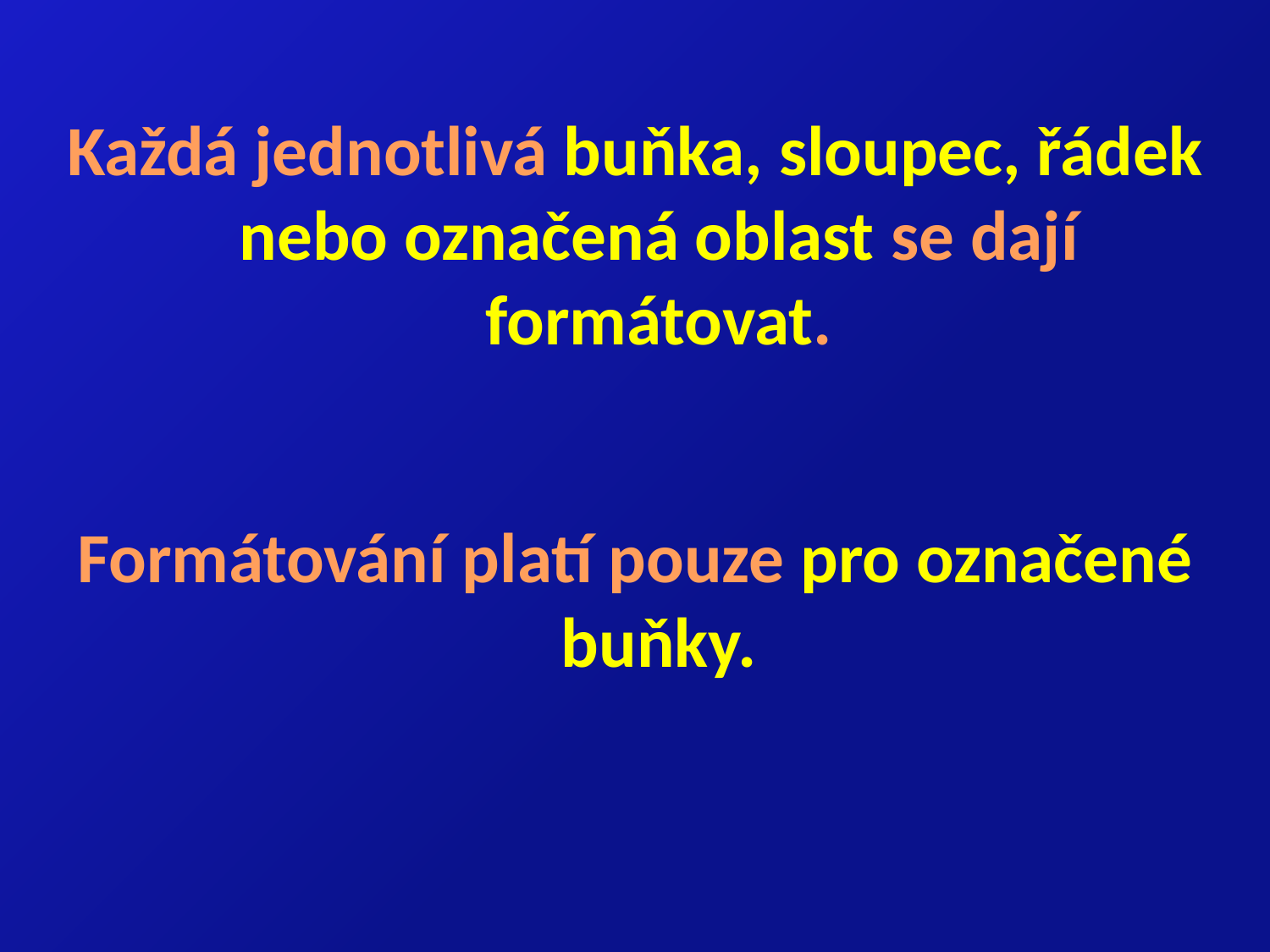

Každá jednotlivá buňka, sloupec, řádek nebo označená oblast se dají formátovat.
Formátování platí pouze pro označené buňky.